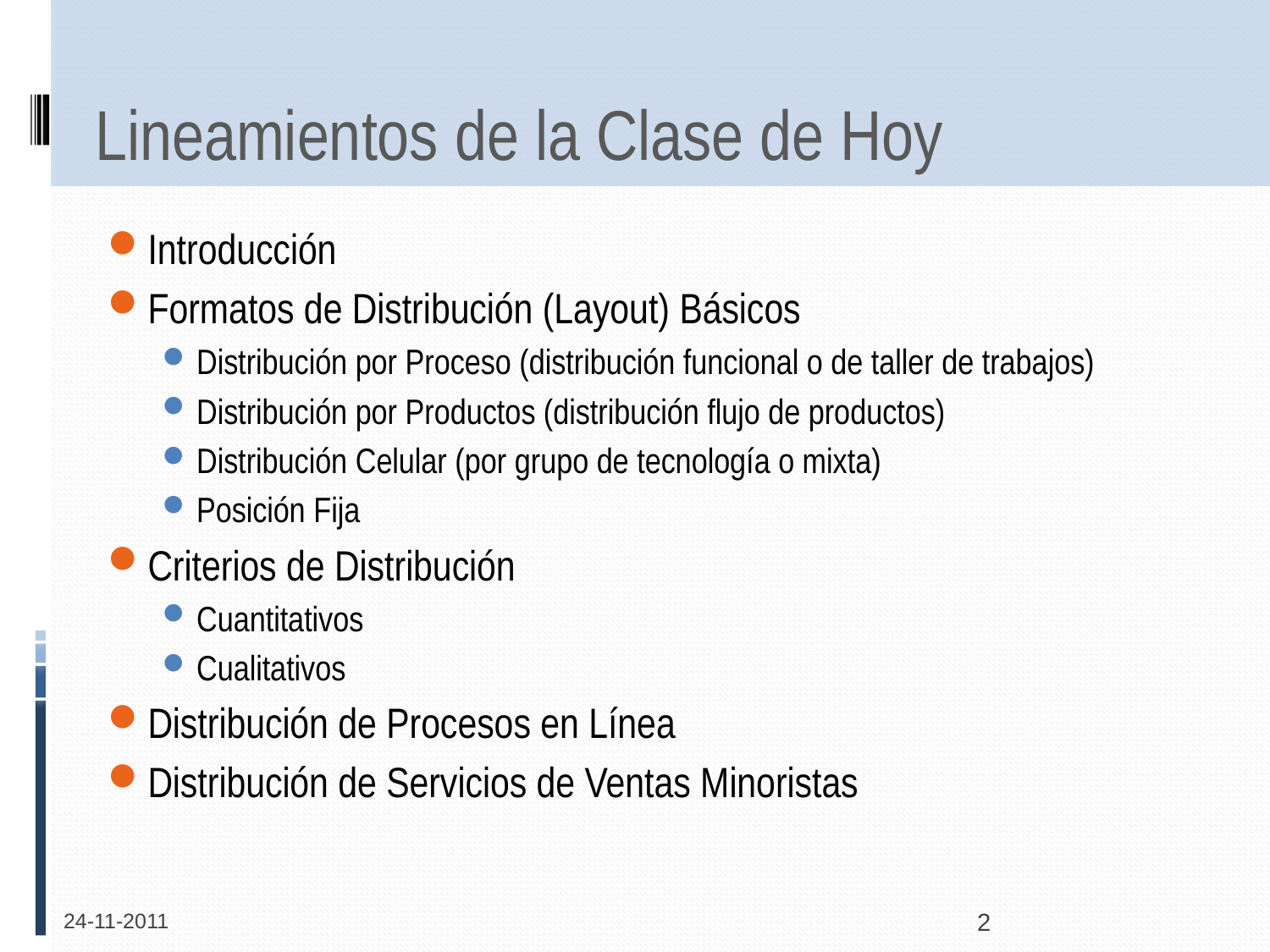

# Lineamientos de la Clase de Hoy
Introducción
Formatos de Distribución (Layout) Básicos
Distribución por Proceso (distribución funcional o de taller de trabajos)
Distribución por Productos (distribución flujo de productos)
Distribución Celular (por grupo de tecnología o mixta)
Posición Fija
Criterios de Distribución
Cuantitativos
Cualitativos
Distribución de Procesos en Línea
Distribución de Servicios de Ventas Minoristas

24-11-2011
2